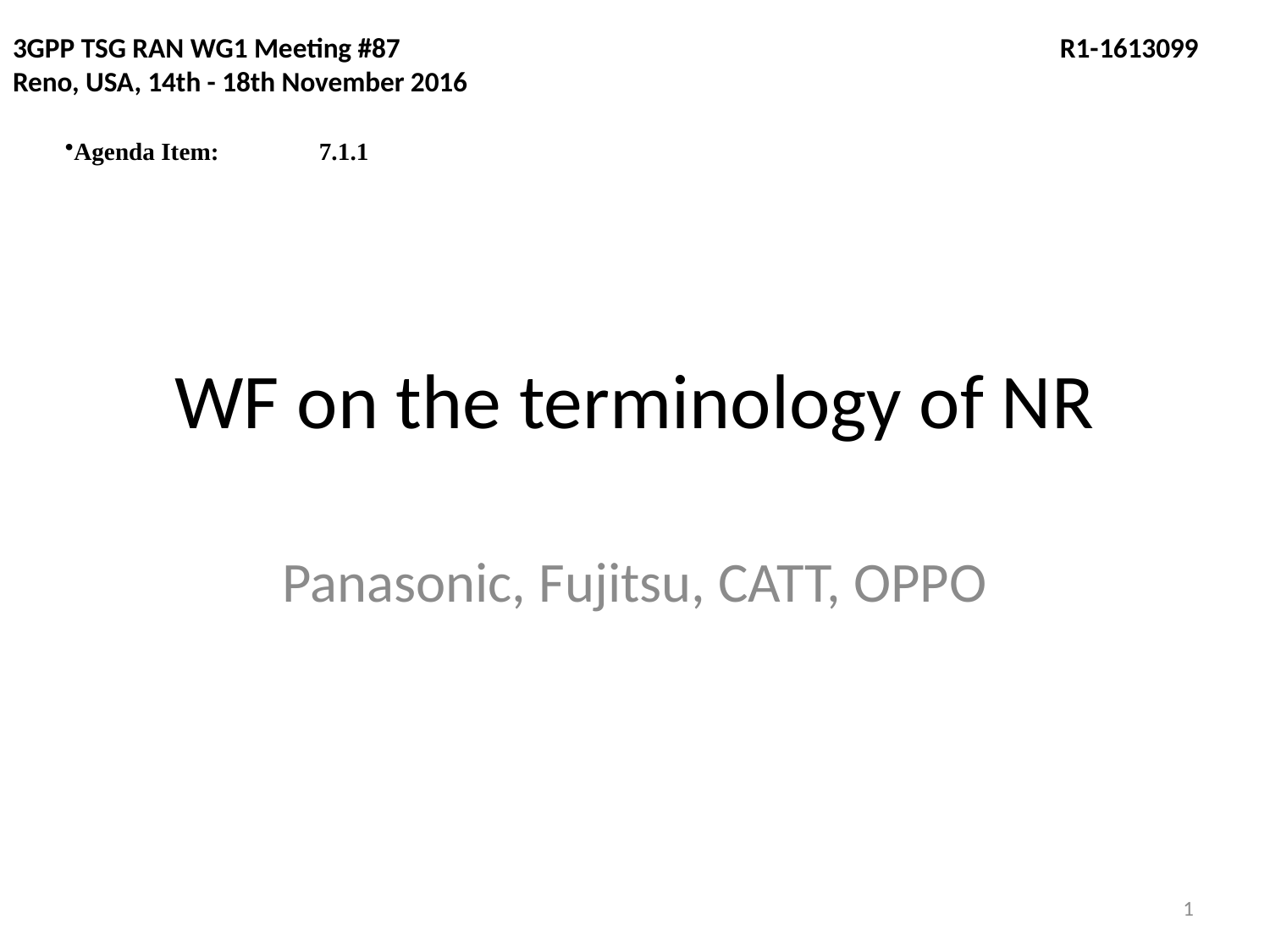

3GPP TSG RAN WG1 Meeting #87	                                                                                     R1-1613099
Reno, USA, 14th - 18th November 2016

Agenda Item:	7.1.1

# WF on the terminology of NR
Panasonic, Fujitsu, CATT, OPPO
1